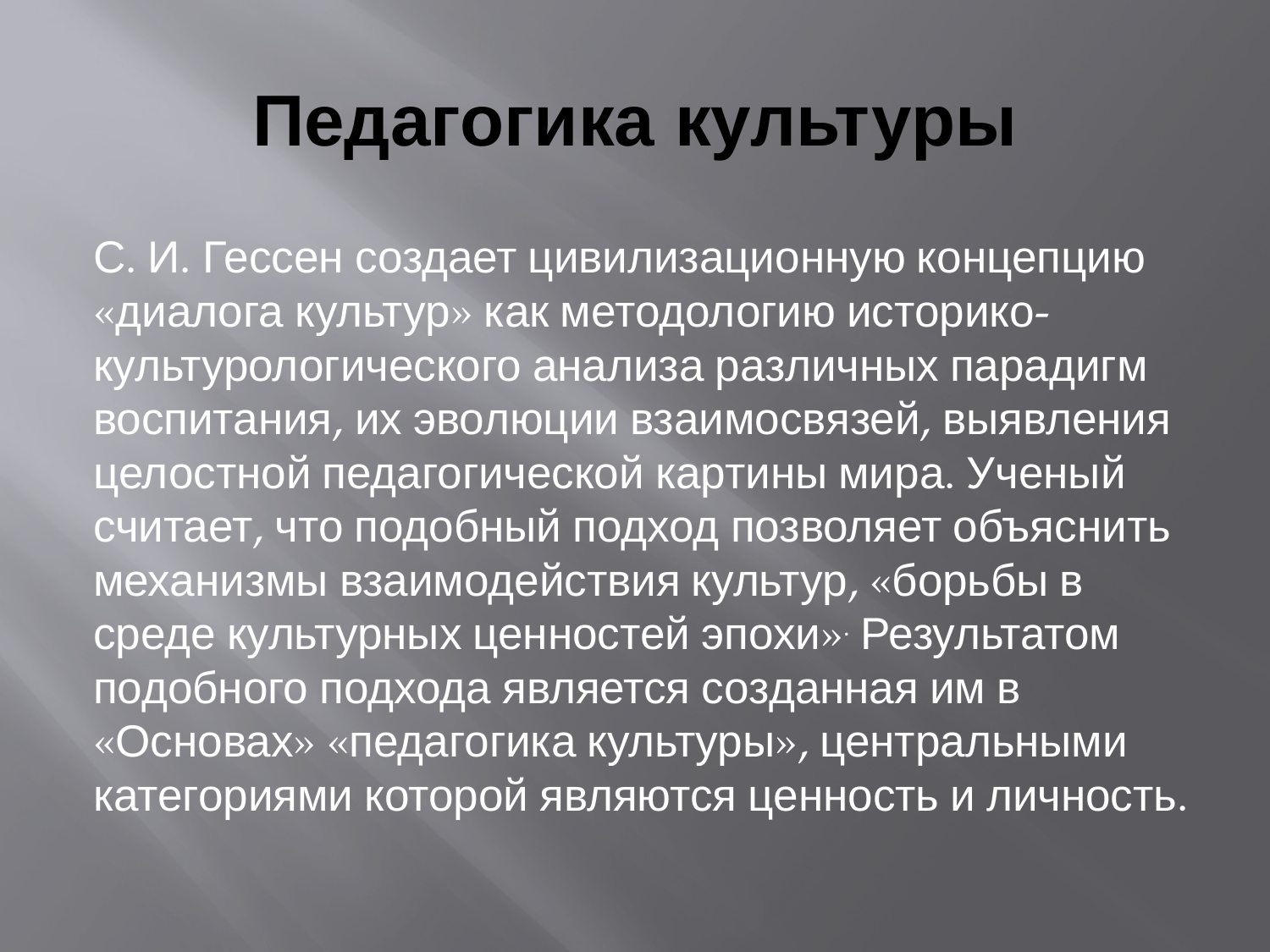

# Педагогика культуры
С. И. Гессен создает цивилизационную концепцию «диалога культур» как методологию историко-культурологического анализа различных парадигм воспитания, их эволюции взаимосвязей, выявления целостной педагогической картины мира. Ученый считает, что подобный подход позволяет объяснить механизмы взаимодействия культур, «борьбы в среде культурных ценностей эпохи». Результатом подобного подхода является созданная им в «Основах» «педагогика культуры», центральными категориями которой являются ценность и личность.